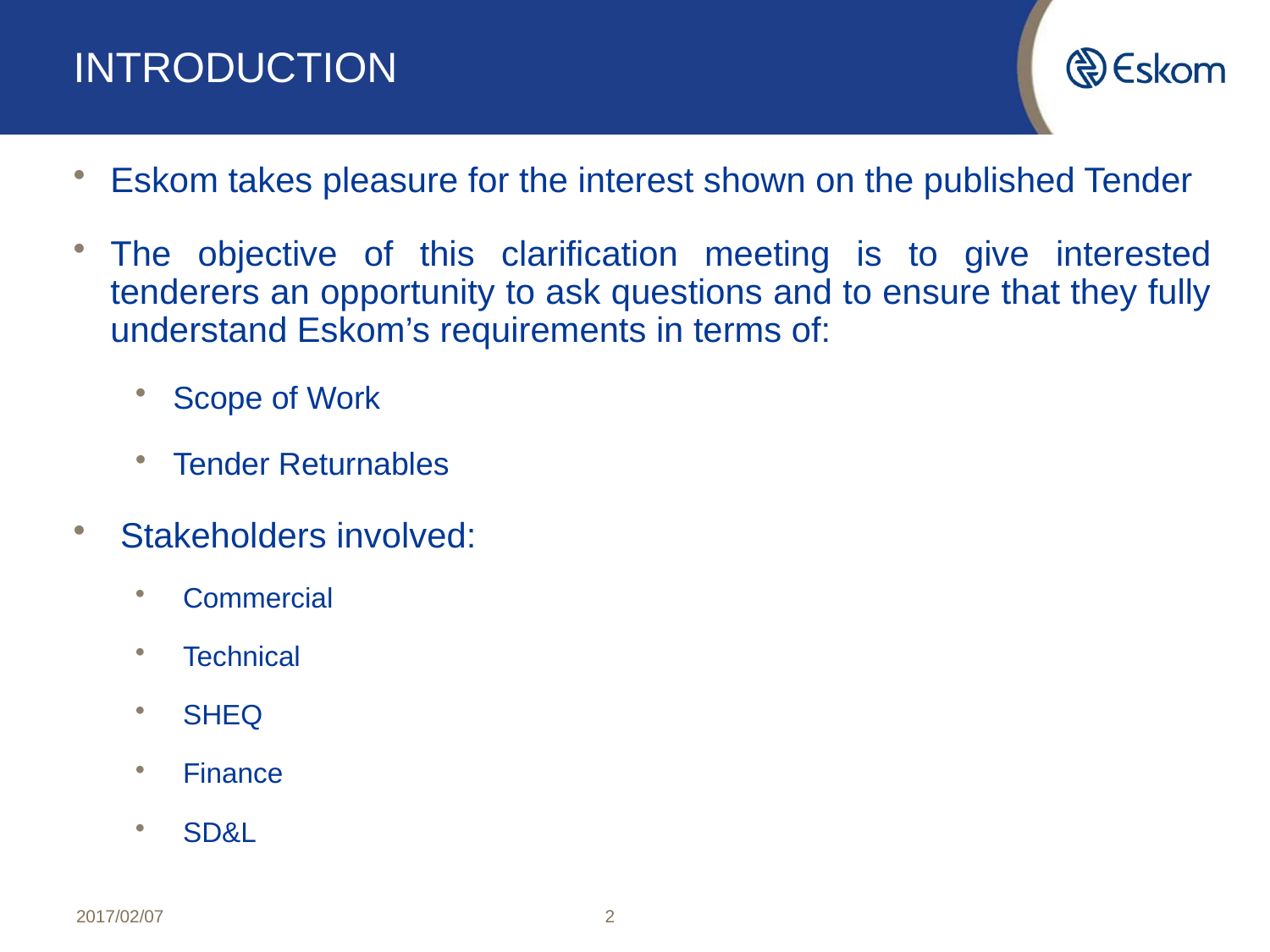

# INTRODUCTION
Eskom takes pleasure for the interest shown on the published Tender
The objective of this clarification meeting is to give interested tenderers an opportunity to ask questions and to ensure that they fully understand Eskom’s requirements in terms of:
Scope of Work
Tender Returnables
Stakeholders involved:
Commercial
Technical
SHEQ
Finance
SD&L
2017/02/07
2